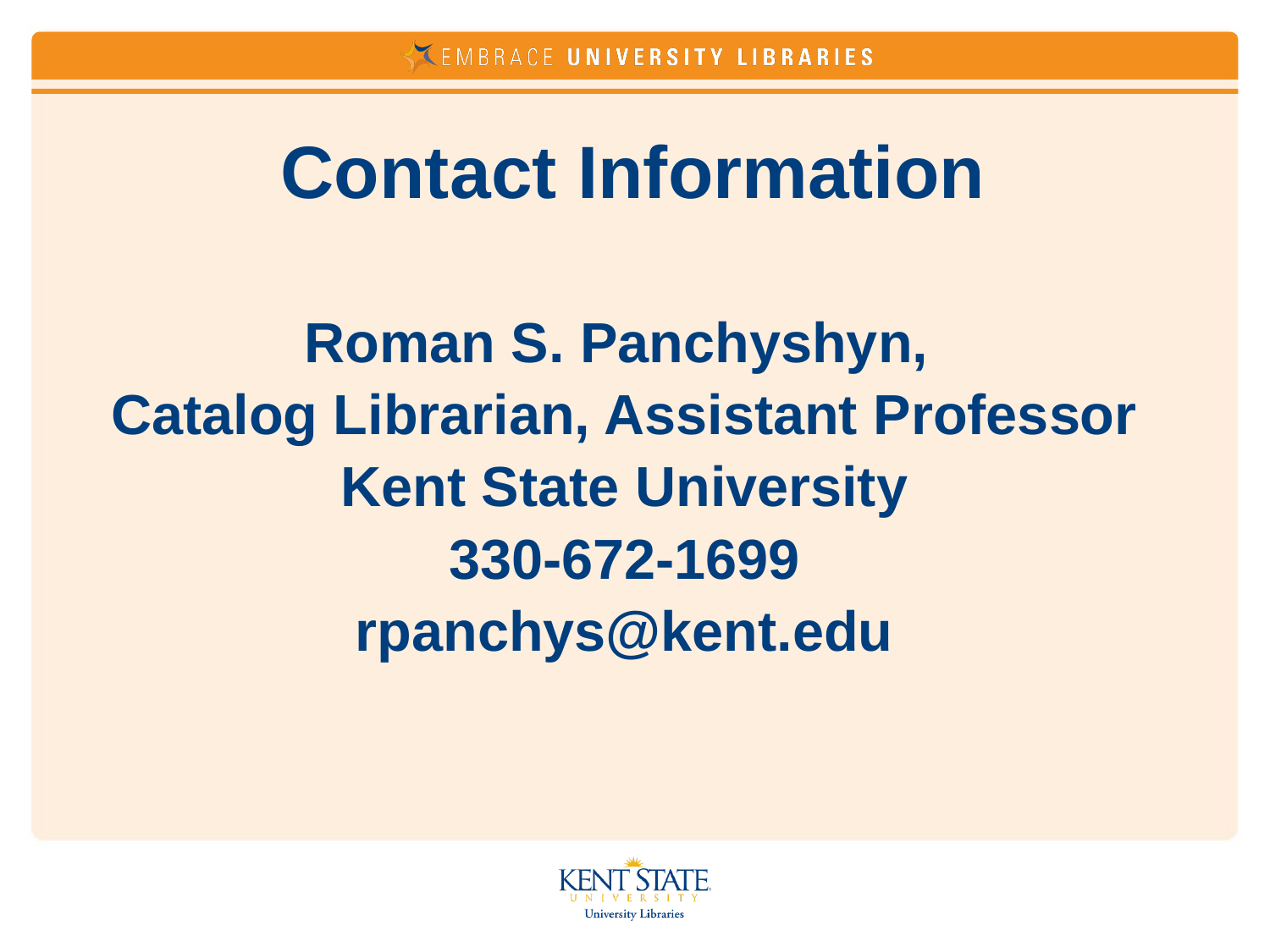

# Contact Information

Roman S. Panchyshyn,
Catalog Librarian, Assistant Professor
Kent State University
330-672-1699
rpanchys@kent.edu